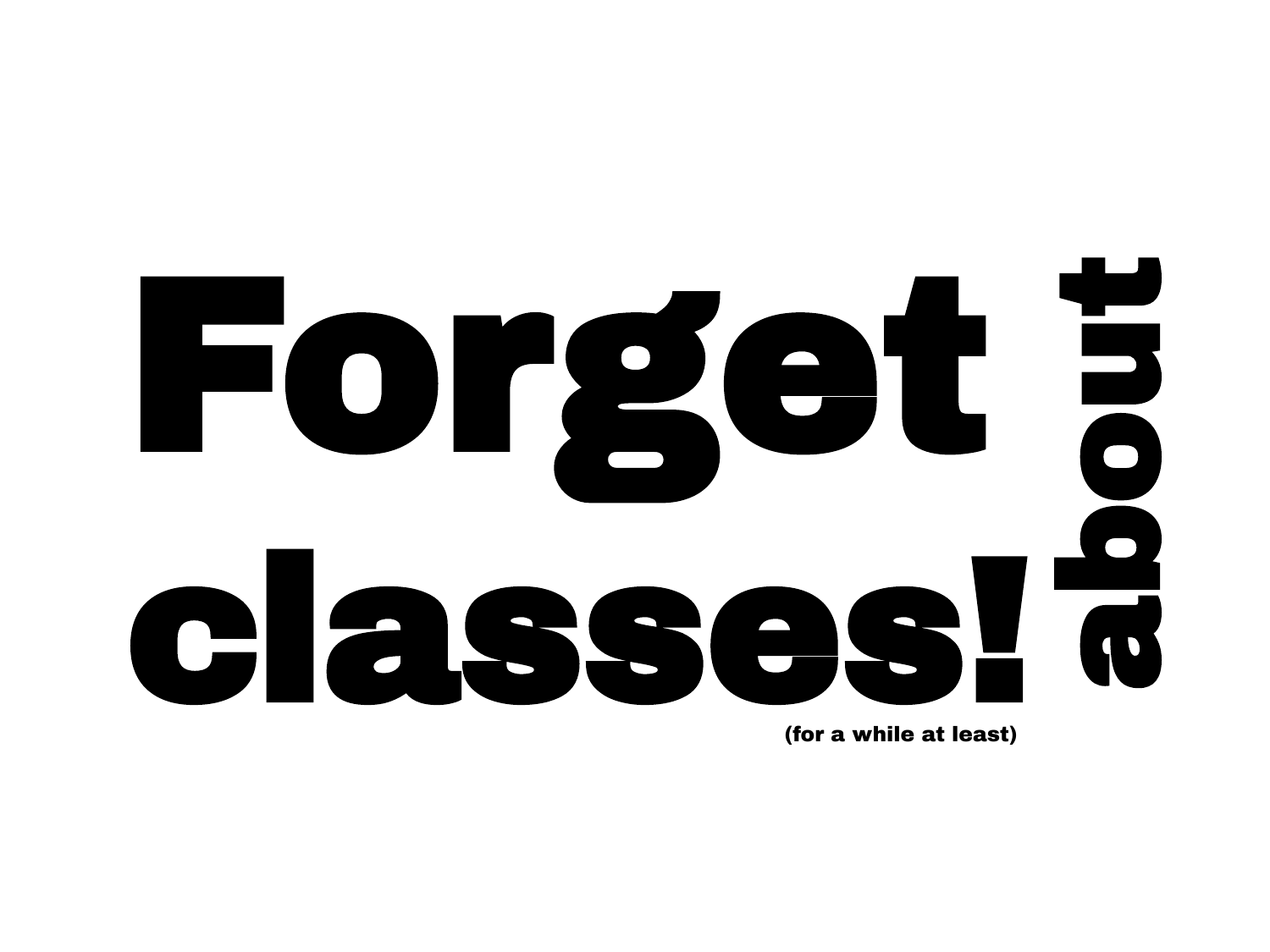

Forget
classes!
about
(for a while at least)